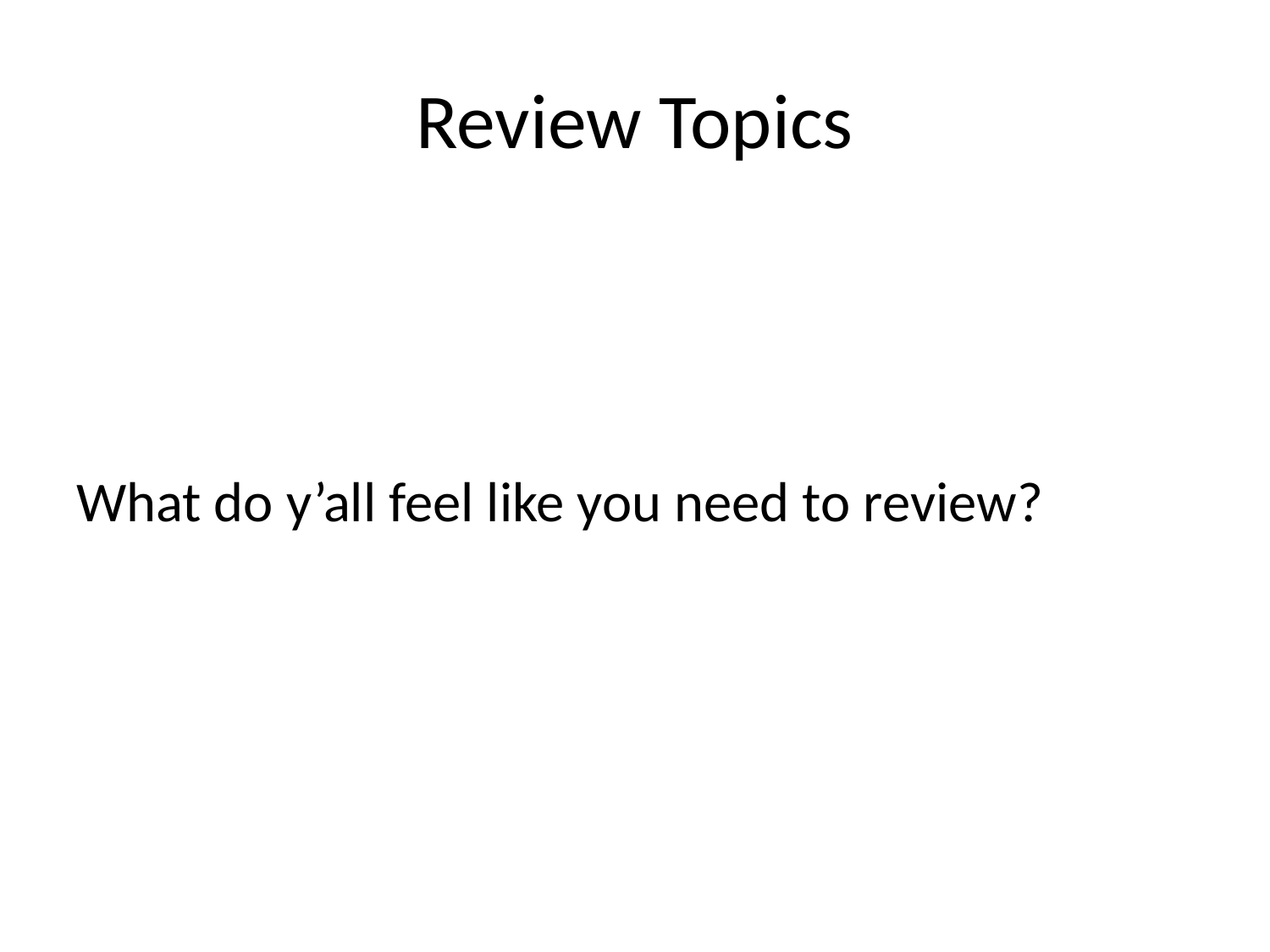

# Review Topics

What do y’all feel like you need to review?